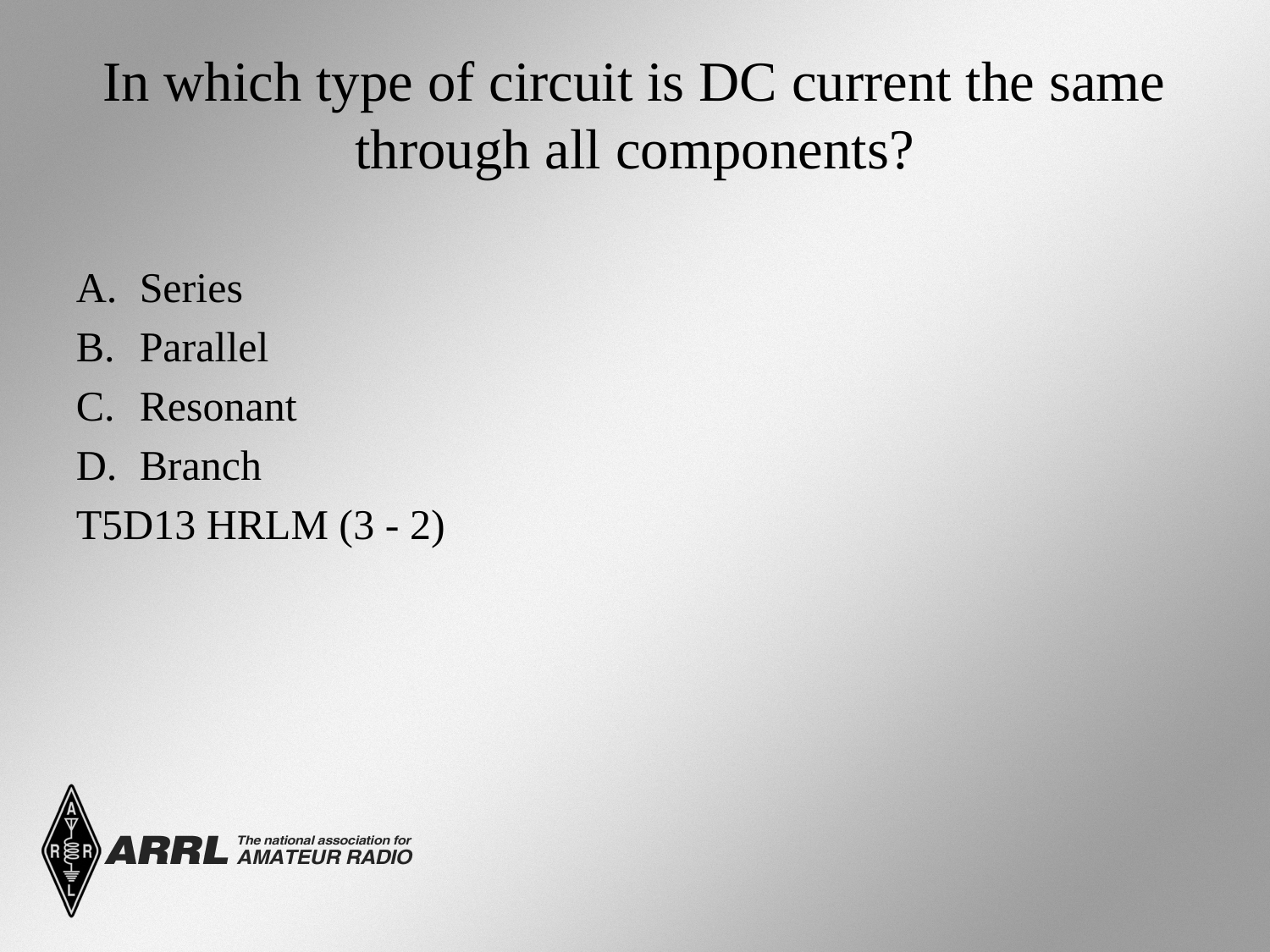

# In which type of circuit is DC current the same through all components?
Series
Parallel
Resonant
Branch
T5D13 HRLM (3 - 2)